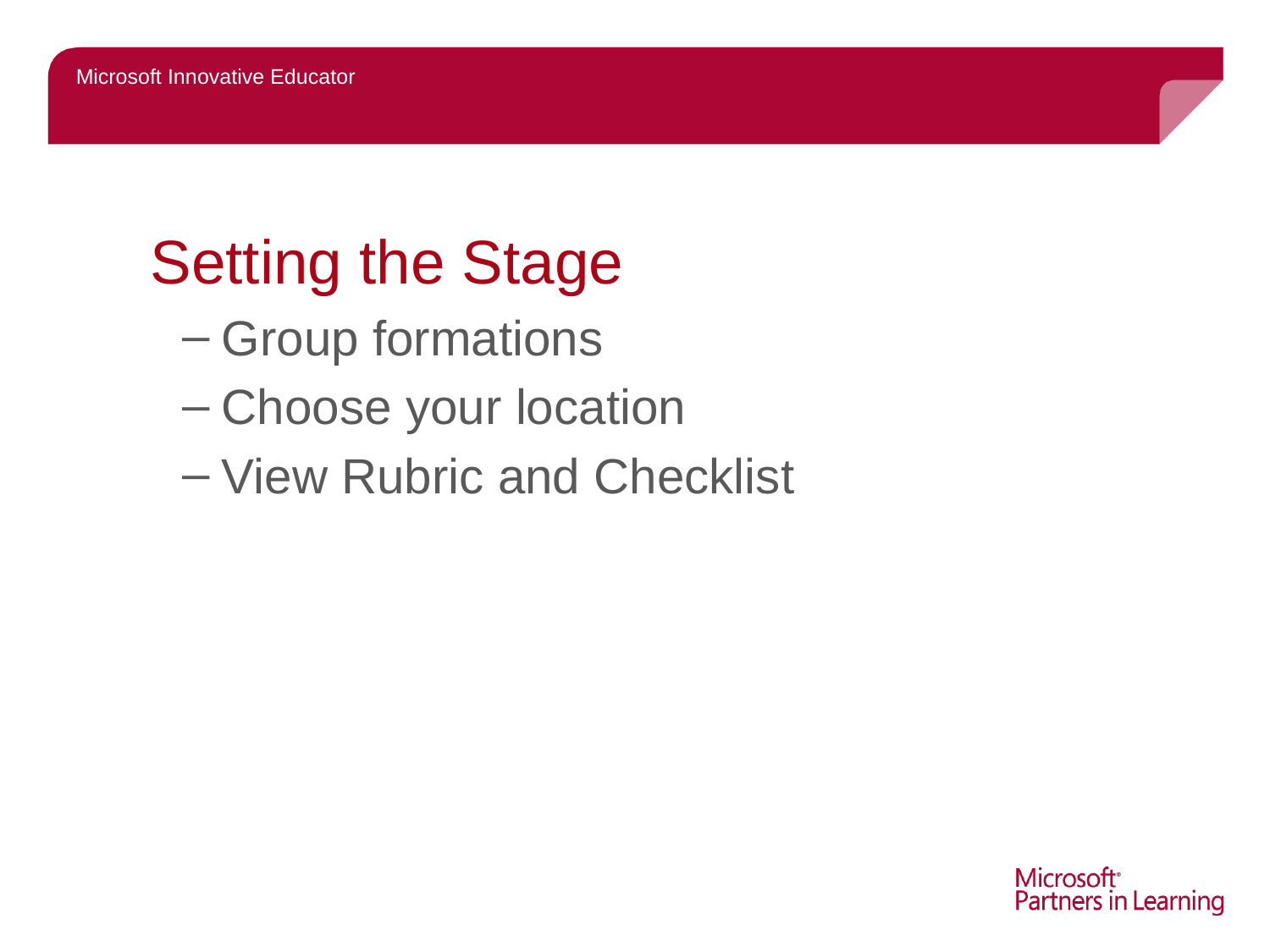

# Setting the Stage

Group formations
Choose your location
View Rubric and Checklist